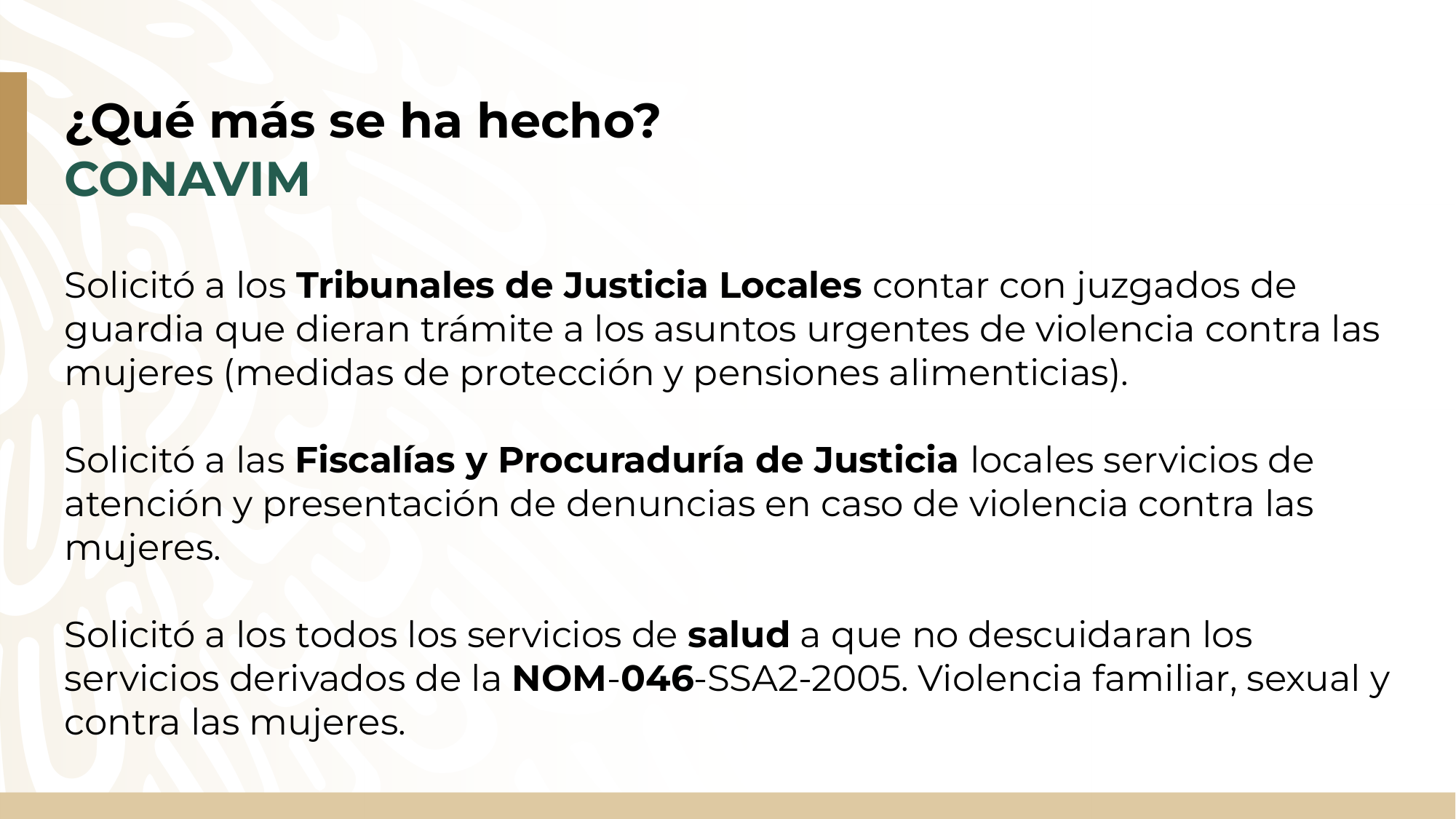

¿Qué más se ha hecho?
CONAVIM

Solicitó a los Tribunales de Justicia Locales contar con juzgados de guardia que dieran trámite a los asuntos urgentes de violencia contra las mujeres (medidas de protección y pensiones alimenticias).

Solicitó a las Fiscalías y Procuraduría de Justicia locales servicios de atención y presentación de denuncias en caso de violencia contra las mujeres.

Solicitó a los todos los servicios de salud a que no descuidaran los servicios derivados de la NOM-046-SSA2-2005. Violencia familiar, sexual y contra las mujeres.